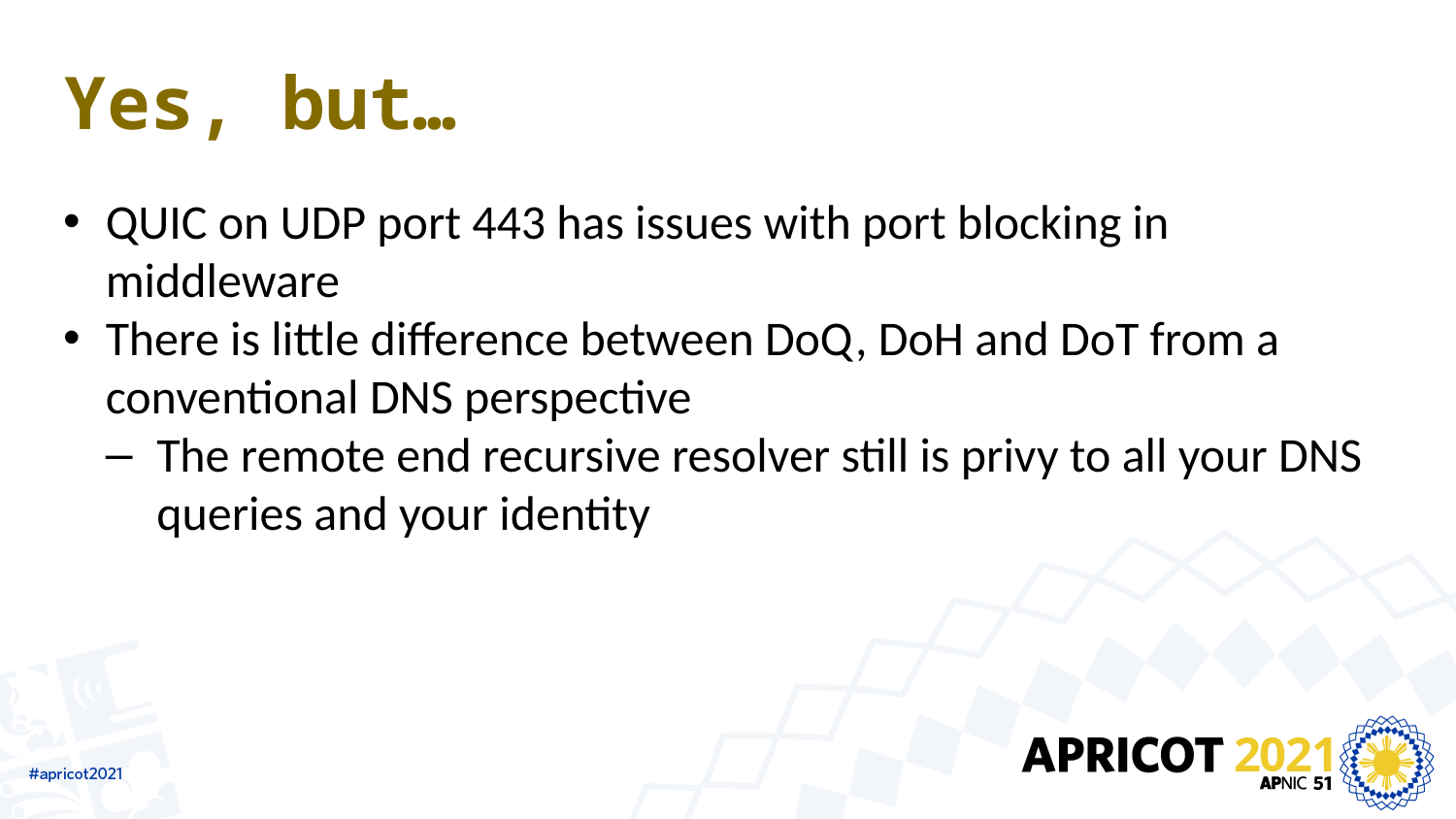

# Yes, but…
QUIC on UDP port 443 has issues with port blocking in middleware
There is little difference between DoQ, DoH and DoT from a conventional DNS perspective
The remote end recursive resolver still is privy to all your DNS queries and your identity